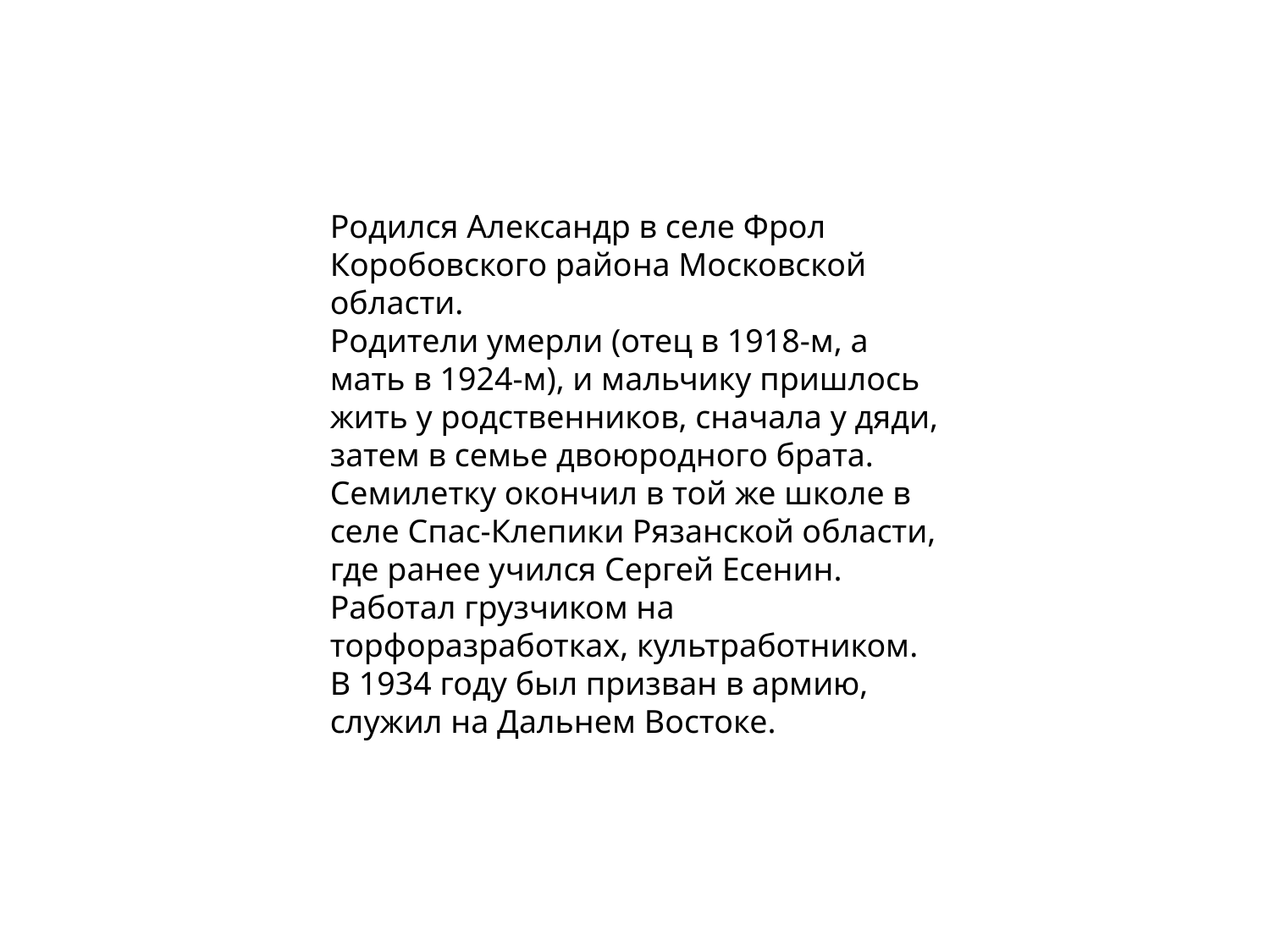

Родился Александр в селе Фрол Коробовского района Московской области.
Родители умерли (отец в 1918-м, а мать в 1924-м), и мальчику пришлось жить у родственников, сначала у дяди, затем в семье двоюродного брата.
Семилетку окончил в той же школе в селе Спас-Клепики Рязанской области, где ранее учился Сергей Есенин.
Работал грузчиком на торфоразработках, культработником. В 1934 году был призван в армию, служил на Дальнем Востоке.